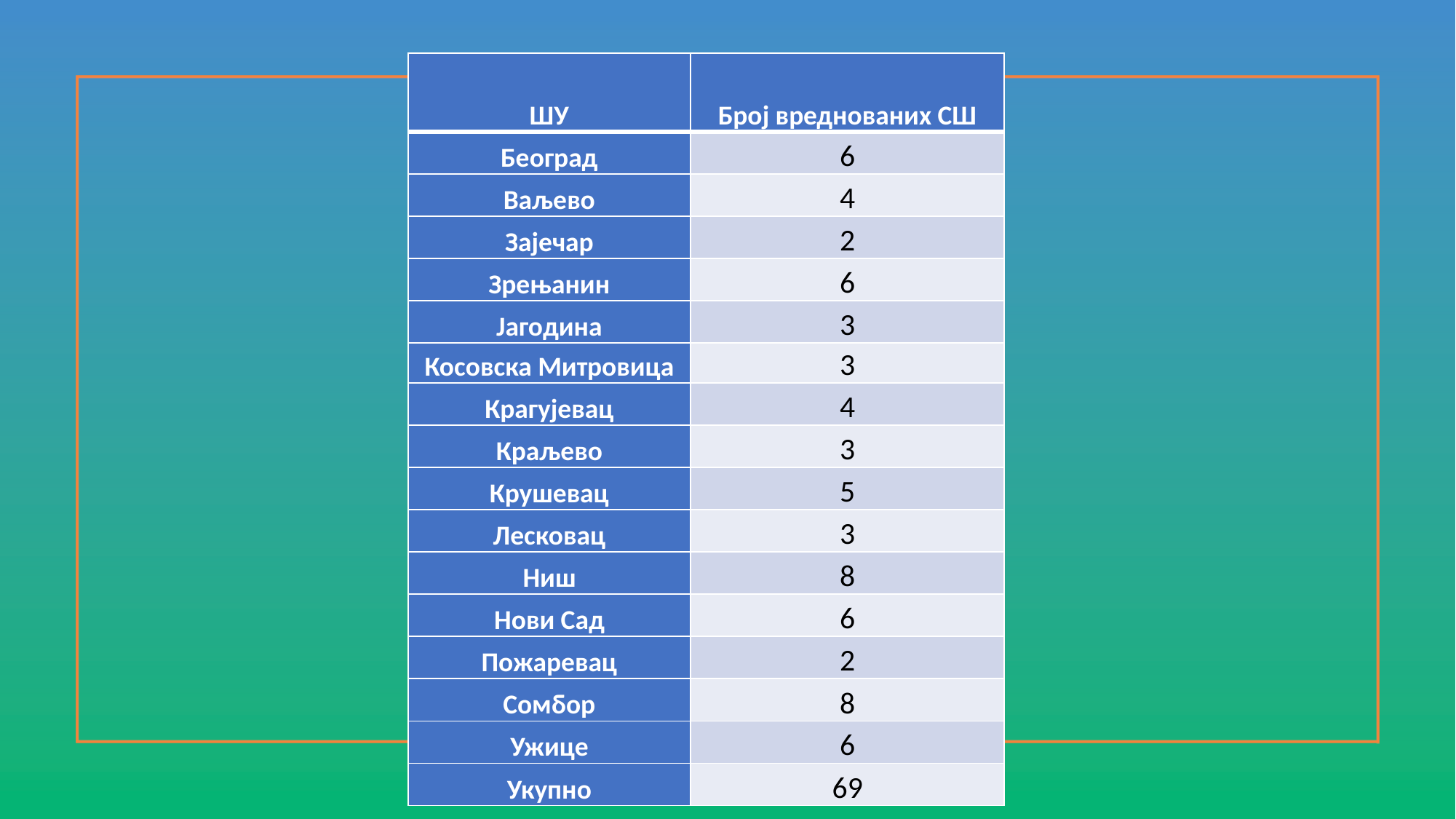

#
| ШУ | Број вреднованих СШ |
| --- | --- |
| Београд | 6 |
| Ваљево | 4 |
| Зајечар | 2 |
| Зрењанин | 6 |
| Јагодина | 3 |
| Косовска Митровица | 3 |
| Крагујевац | 4 |
| Краљево | 3 |
| Крушевац | 5 |
| Лесковац | 3 |
| Ниш | 8 |
| Нови Сад | 6 |
| Пожаревац | 2 |
| Сомбор | 8 |
| Ужице | 6 |
| Укупно | 69 |